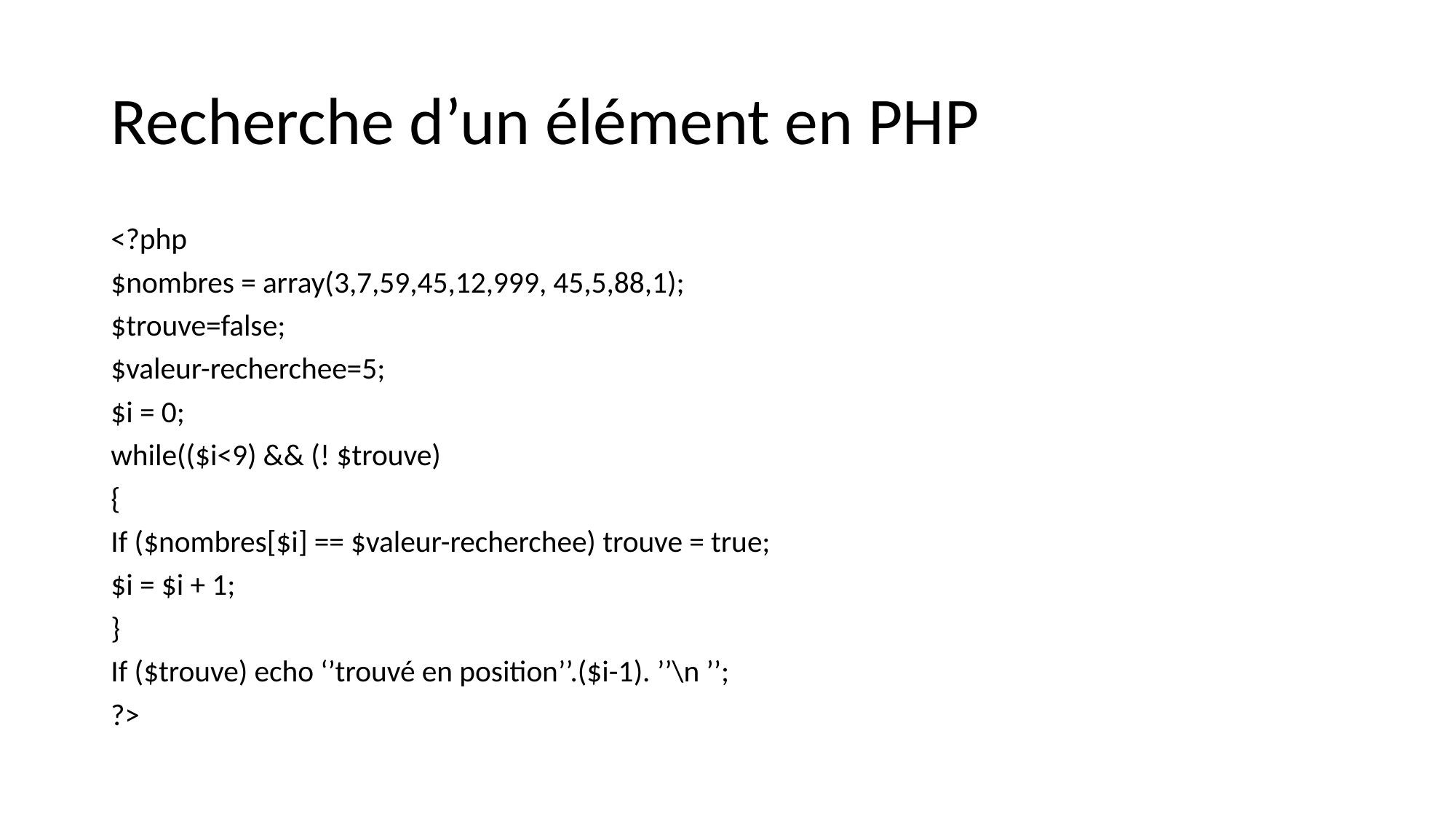

# Recherche d’un élément en PHP
<?php
$nombres = array(3,7,59,45,12,999, 45,5,88,1);
$trouve=false;
$valeur-recherchee=5;
$i = 0;
while(($i<9) && (! $trouve)
{
If ($nombres[$i] == $valeur-recherchee) trouve = true;
$i = $i + 1;
}
If ($trouve) echo ‘’trouvé en position’’.($i-1). ’’\n ’’;
?>